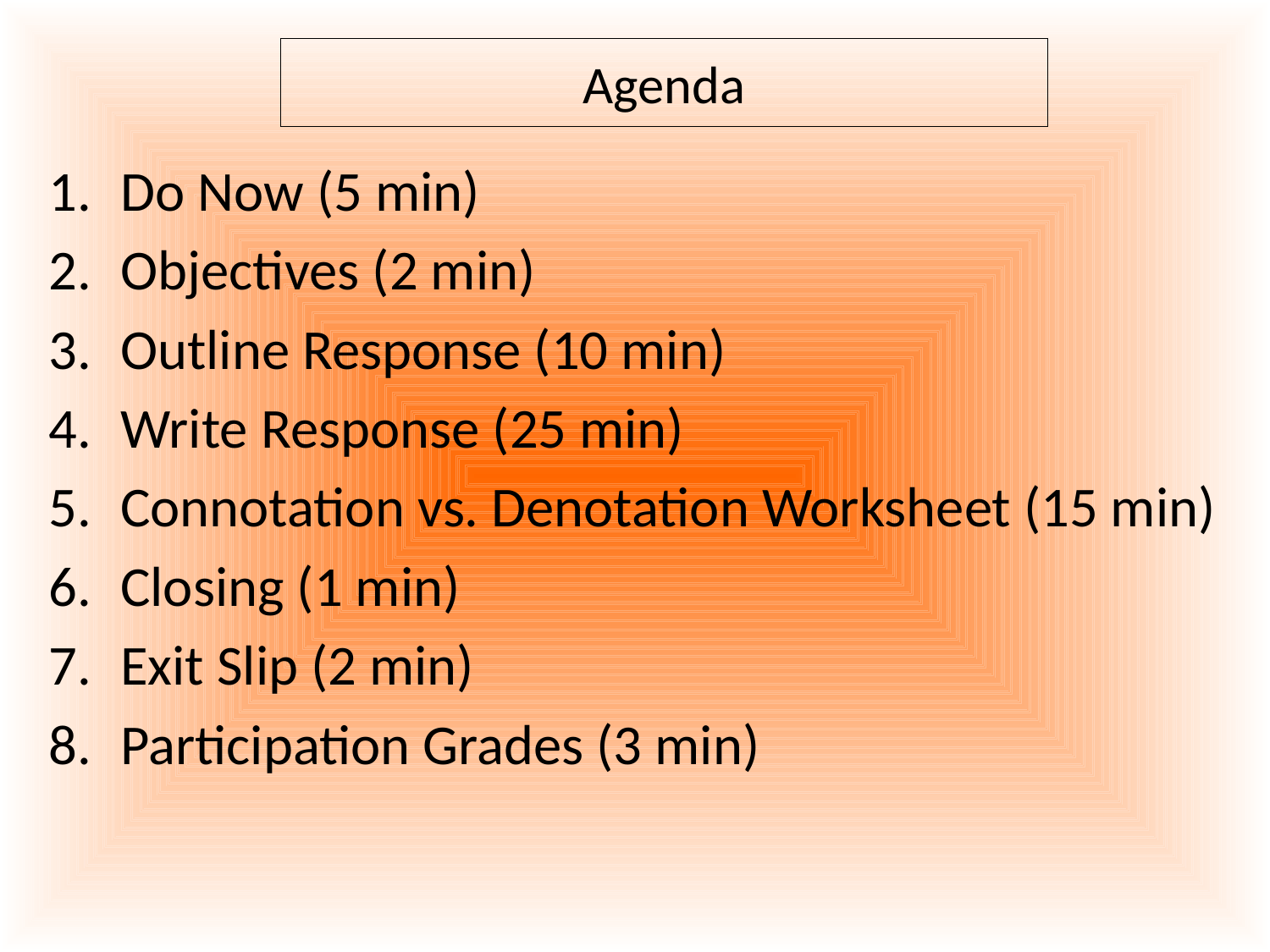

Agenda
Do Now (5 min)
Objectives (2 min)
Outline Response (10 min)
Write Response (25 min)
Connotation vs. Denotation Worksheet (15 min)
Closing (1 min)
Exit Slip (2 min)
Participation Grades (3 min)